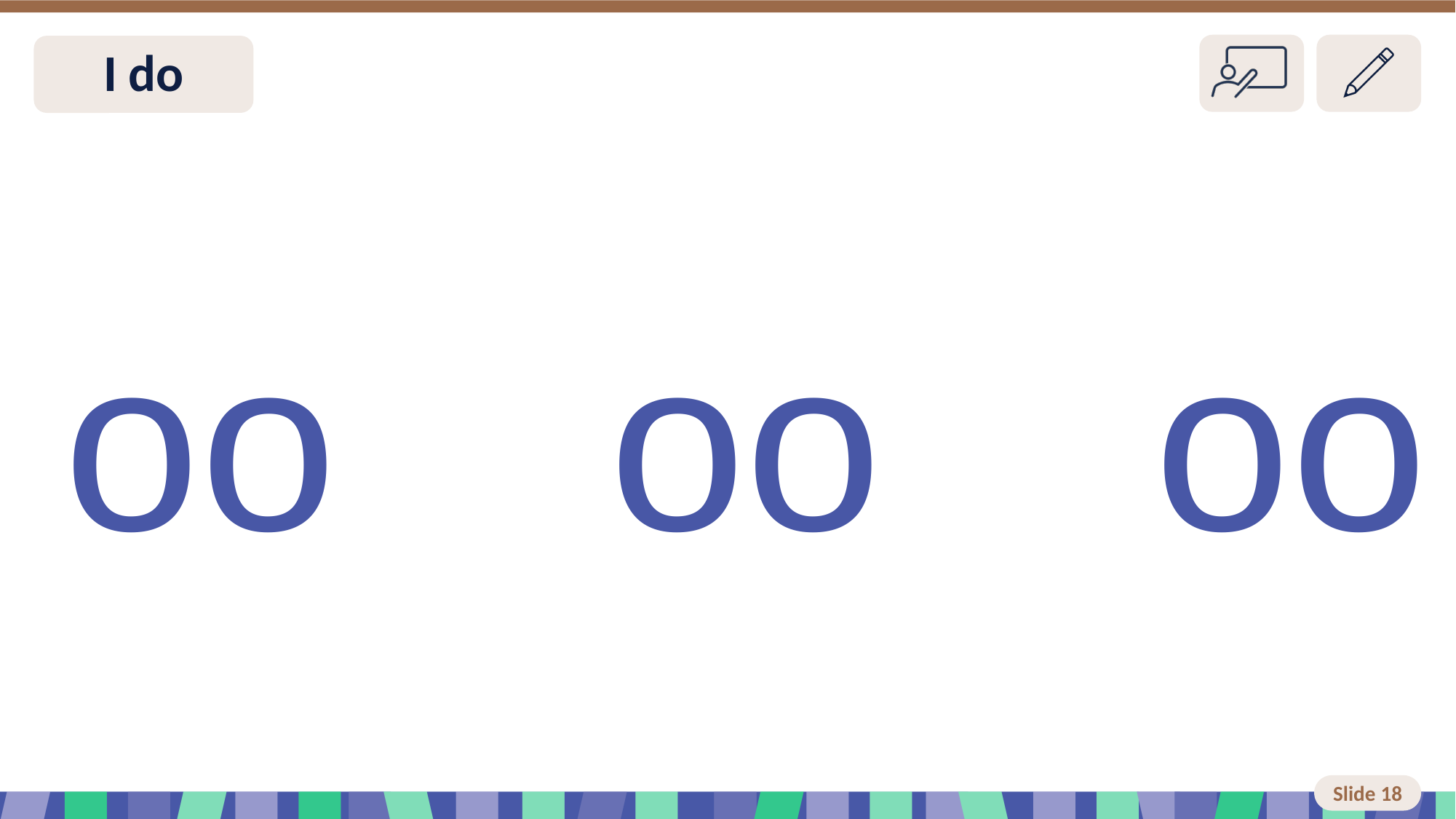

# Slide 18 I do
 oo    oo    oo